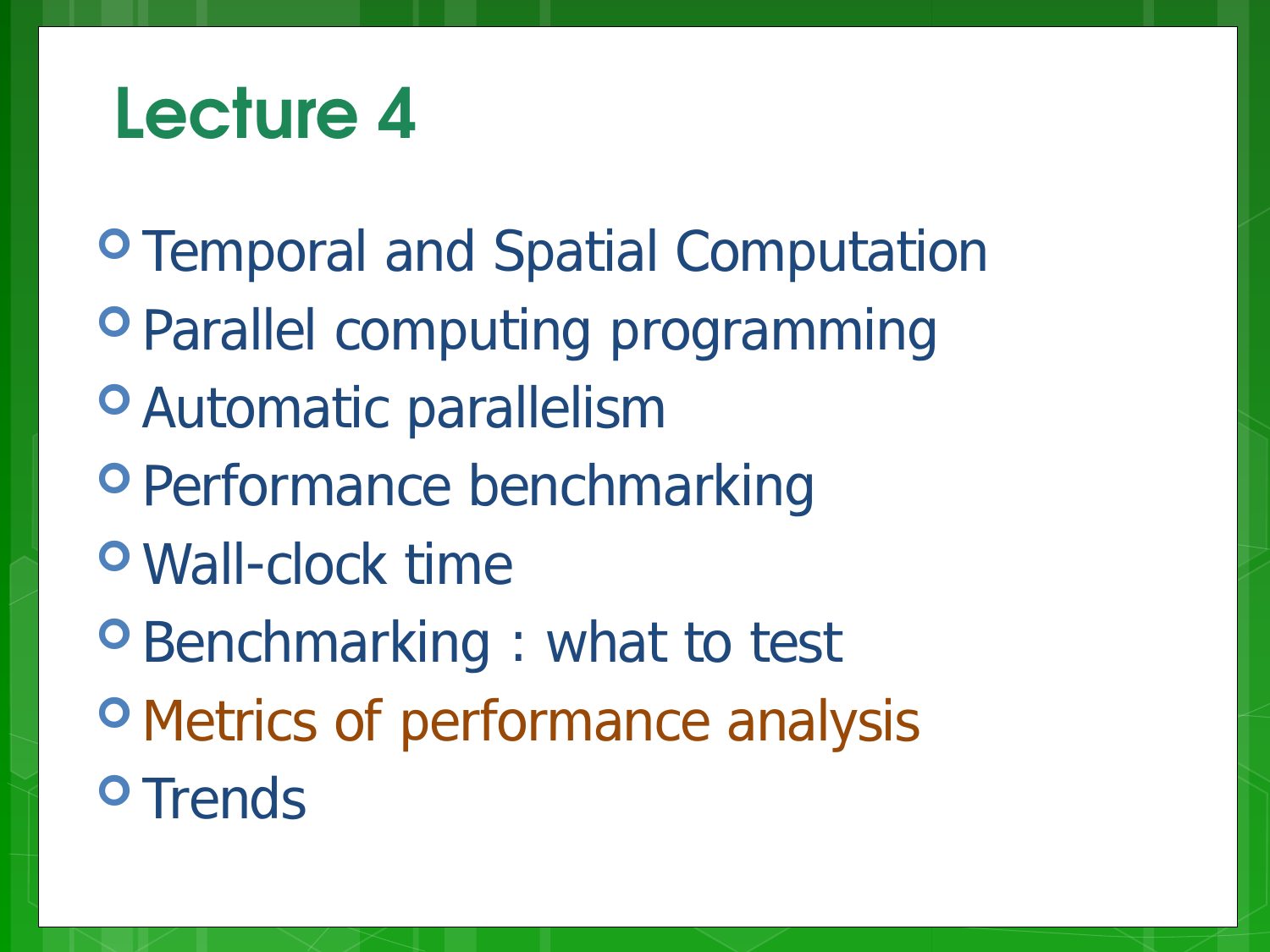

# Lecture 4
Temporal and Spatial Computation
Parallel computing programming
Automatic parallelism
Performance benchmarking
Wall-clock time
Benchmarking : what to test
Metrics of performance analysis
Trends